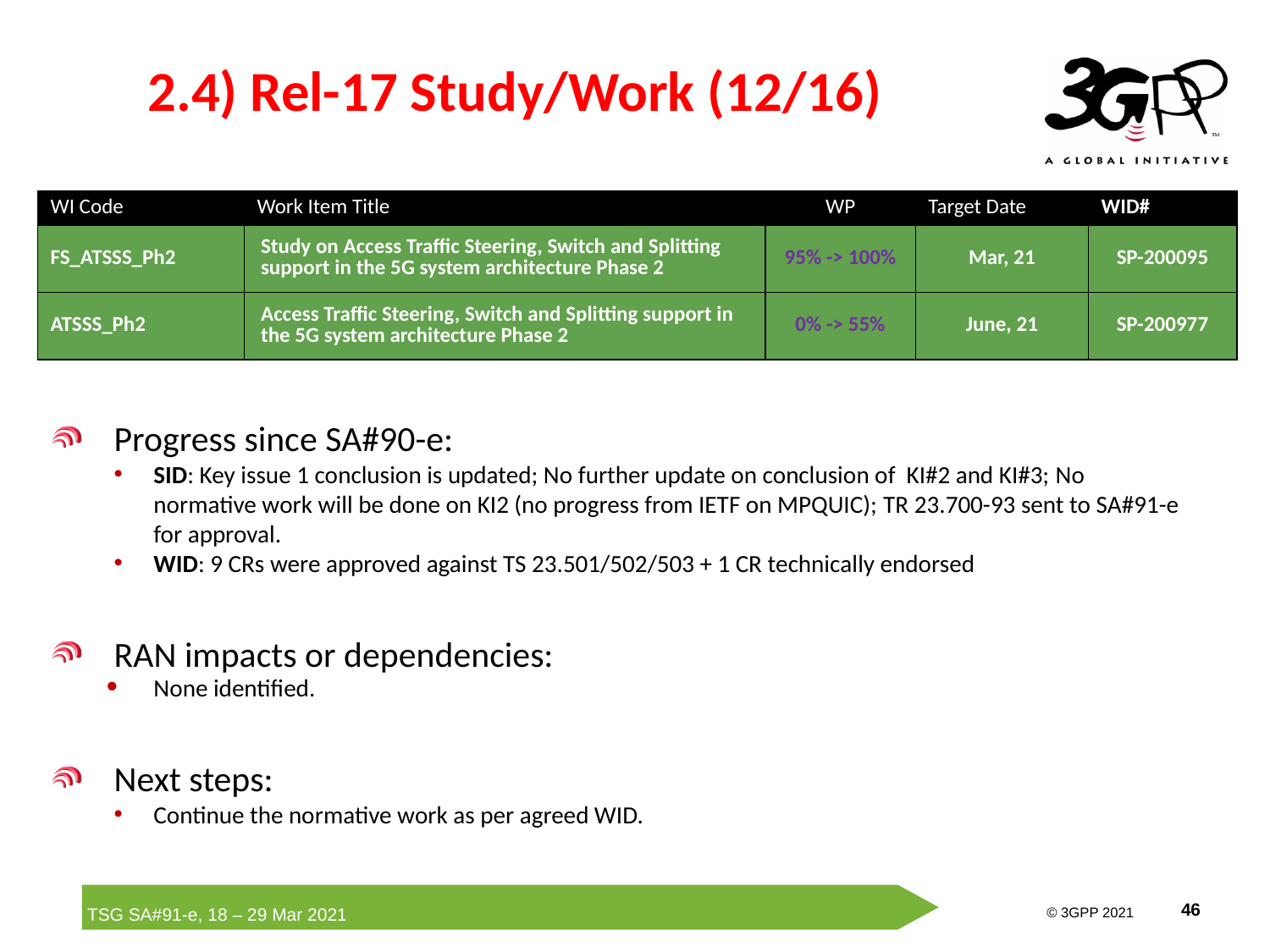

# 2.4) Rel-17 Study/Work (12/16)
| WI Code | Work Item Title | WP | Target Date | WID# |
| --- | --- | --- | --- | --- |
| FS\_ATSSS\_Ph2 | Study on Access Traffic Steering, Switch and Splitting support in the 5G system architecture Phase 2 | 95% -> 100% | Mar, 21 | SP-200095 |
| ATSSS\_Ph2 | Access Traffic Steering, Switch and Splitting support in the 5G system architecture Phase 2 | 0% -> 55% | June, 21 | SP-200977 |
Progress since SA#90-e:
SID: Key issue 1 conclusion is updated; No further update on conclusion of  KI#2 and KI#3; No normative work will be done on KI2 (no progress from IETF on MPQUIC); TR 23.700-93 sent to SA#91-e for approval.
WID: 9 CRs were approved against TS 23.501/502/503 + 1 CR technically endorsed

RAN impacts or dependencies:
None identified.

Next steps:
Continue the normative work as per agreed WID.